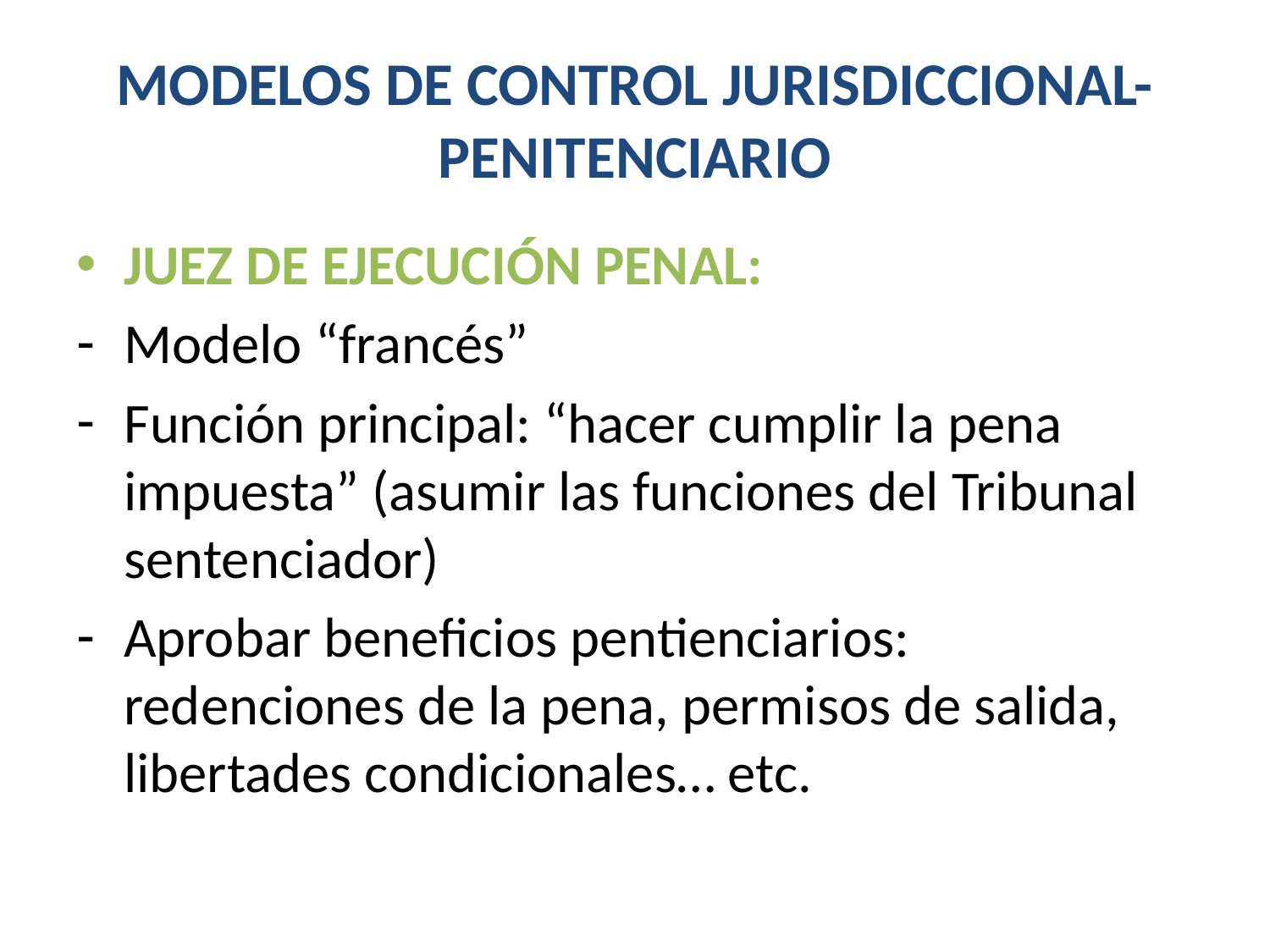

# MODELOS DE CONTROL JURISDICCIONAL-PENITENCIARIO
JUEZ DE EJECUCIÓN PENAL:
Modelo “francés”
Función principal: “hacer cumplir la pena impuesta” (asumir las funciones del Tribunal sentenciador)
Aprobar beneficios pentienciarios: redenciones de la pena, permisos de salida, libertades condicionales… etc.